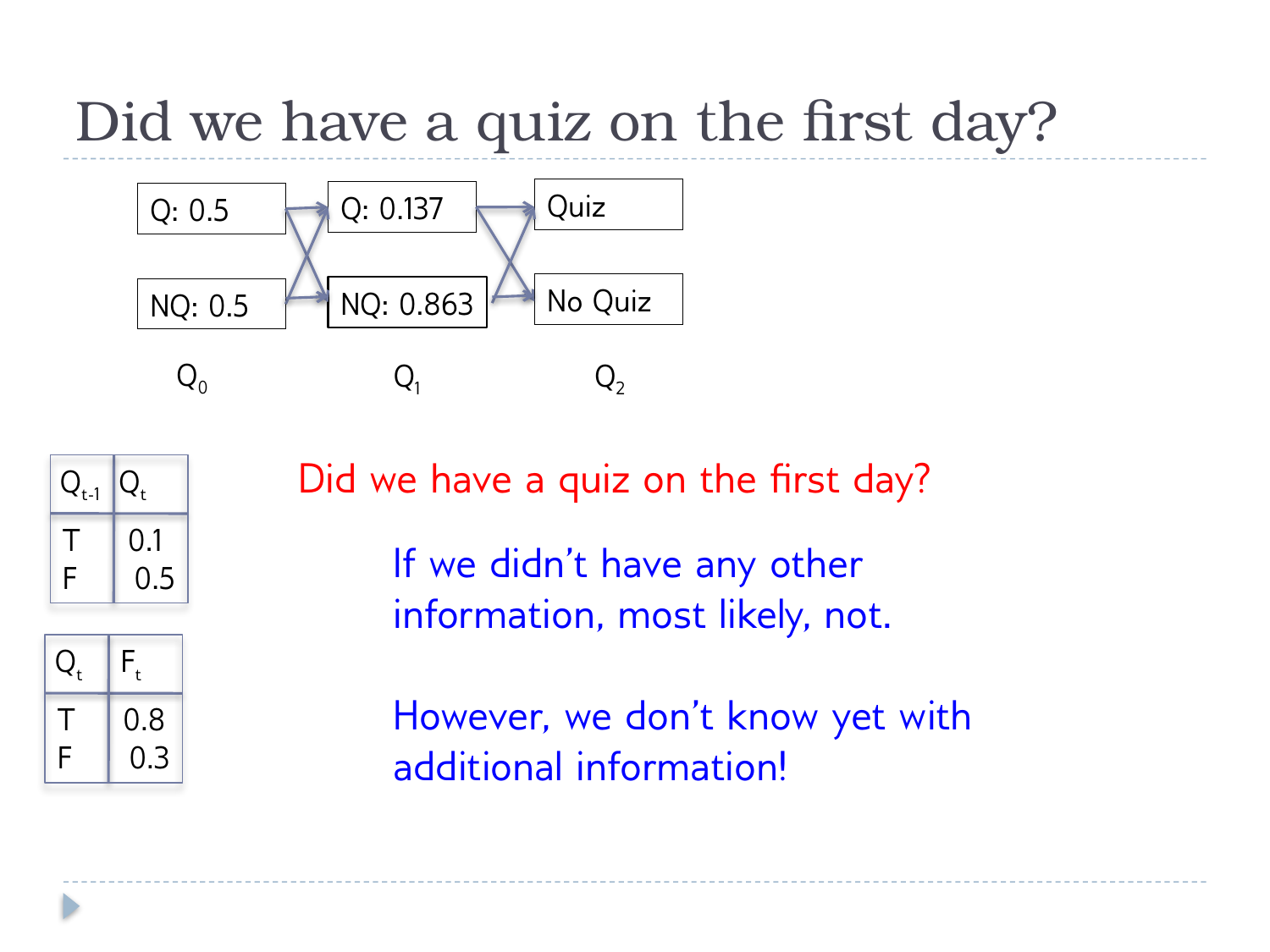

# Did we have a quiz on the first day?
Quiz
Q: 0.137
Q: 0.5
No Quiz
NQ: 0.863
NQ: 0.5
Q0
Q1
Q2
Did we have a quiz on the first day?

Qt-1  Qt
T     0.1
F      0.5
If we didn’t have any other information, most likely, not.

However, we don’t know yet with additional information!
Qt    Ft

T     0.8
F      0.3